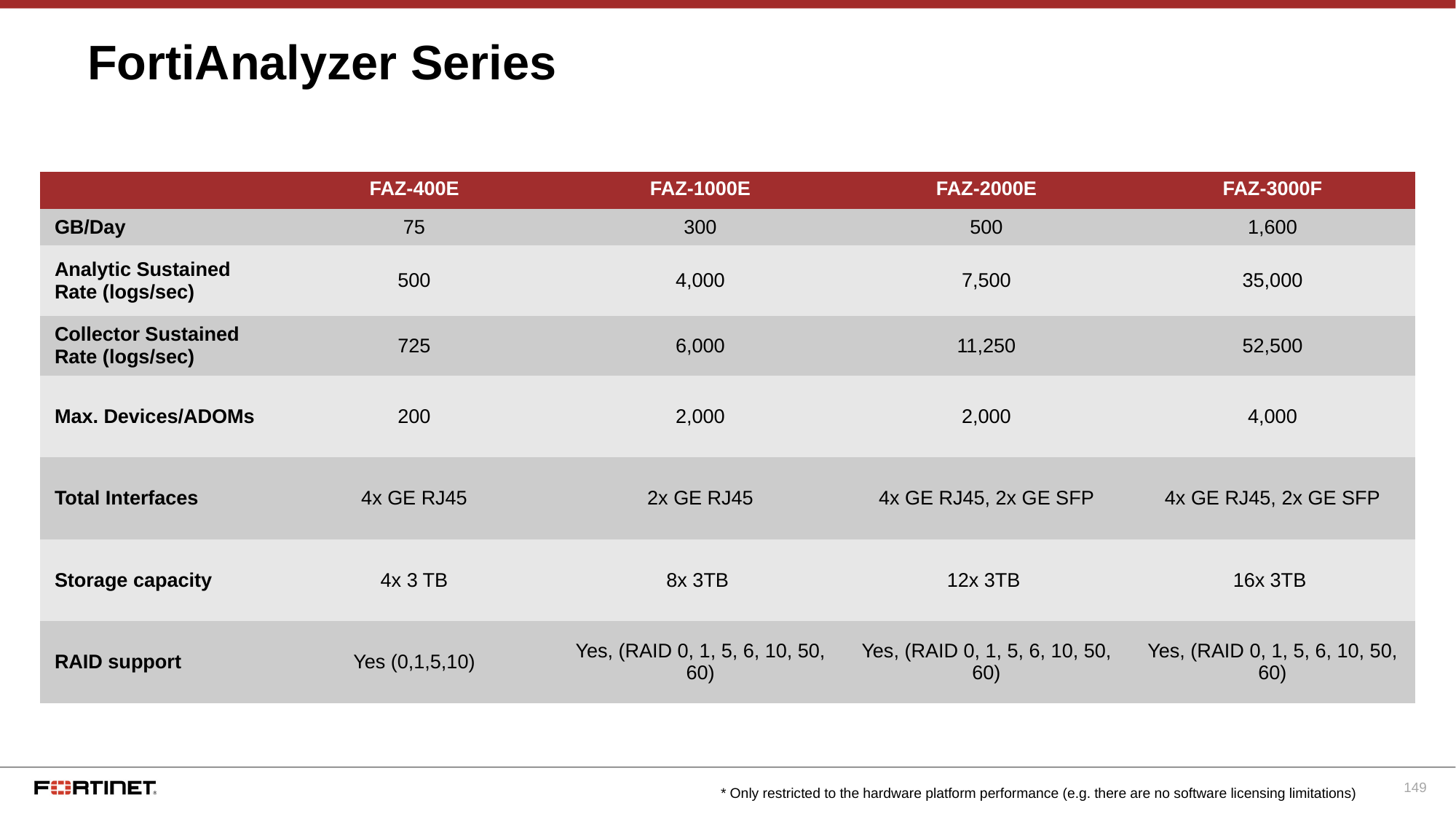

# FortiAnalyzer Series
|  | FAZ-400E | FAZ-1000E | FAZ-2000E | FAZ-3000F |
| --- | --- | --- | --- | --- |
| GB/Day | 75 | 300 | 500 | 1,600 |
| Analytic Sustained Rate (logs/sec) | 500 | 4,000 | 7,500 | 35,000 |
| Collector Sustained Rate (logs/sec) | 725 | 6,000 | 11,250 | 52,500 |
| Max. Devices/ADOMs | 200 | 2,000 | 2,000 | 4,000 |
| Total Interfaces | 4x GE RJ45 | 2x GE RJ45 | 4x GE RJ45, 2x GE SFP | 4x GE RJ45, 2x GE SFP |
| Storage capacity | 4x 3 TB | 8x 3TB | 12x 3TB | 16x 3TB |
| RAID support | Yes (0,1,5,10) | Yes, (RAID 0, 1, 5, 6, 10, 50, 60) | Yes, (RAID 0, 1, 5, 6, 10, 50, 60) | Yes, (RAID 0, 1, 5, 6, 10, 50, 60) |
* Only restricted to the hardware platform performance (e.g. there are no software licensing limitations)